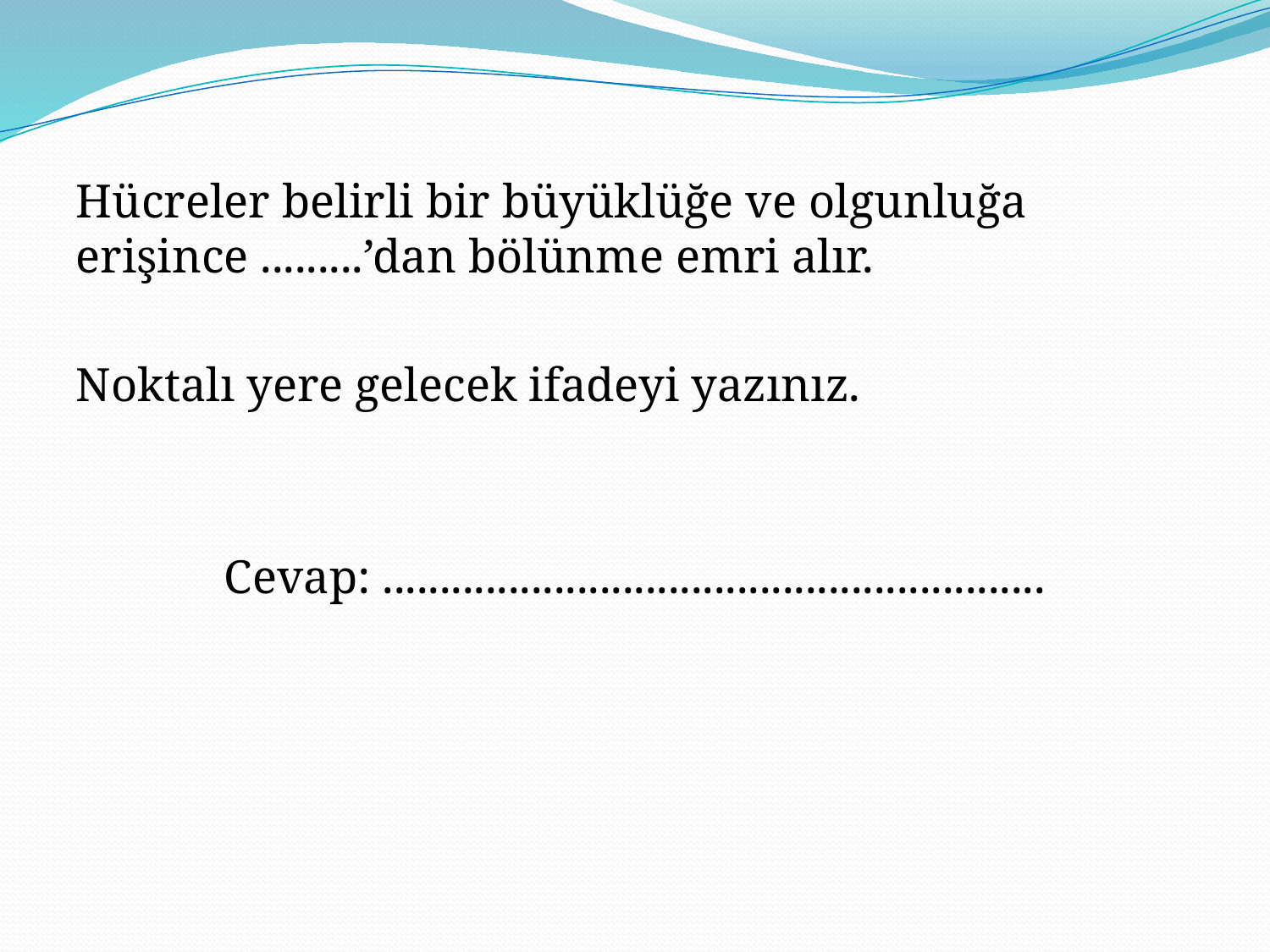

Hücreler belirli bir büyüklüğe ve olgunluğa erişince .........’dan bölünme emri alır.

Noktalı yere gelecek ifadeyi yazınız.

Cevap: ..........................................................